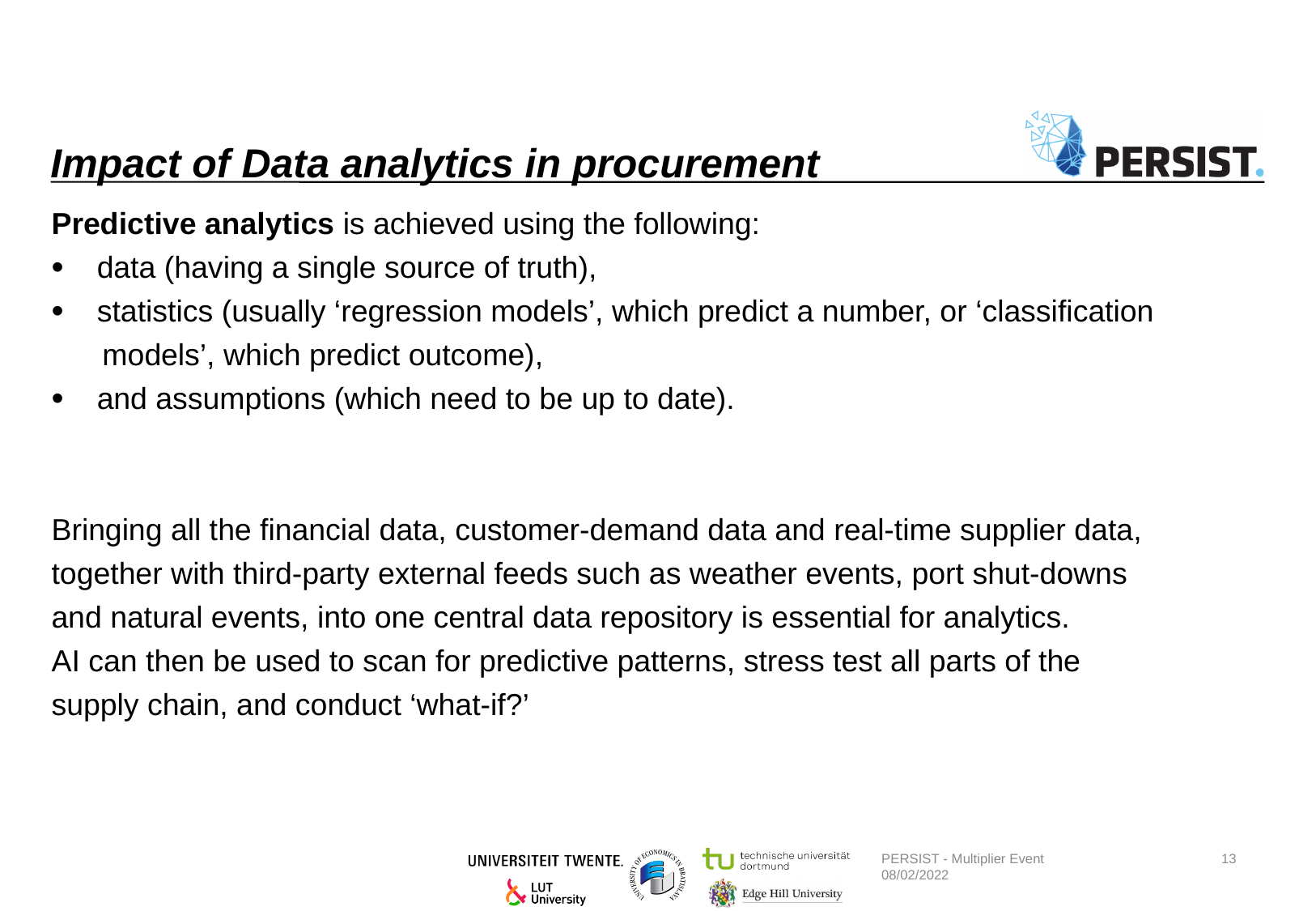

# Impact of Data analytics in procurement
Predictive analytics is achieved using the following:
data (having a single source of truth),
statistics (usually ‘regression models’, which predict a number, or ‘classification
      models’, which predict outcome),
and assumptions (which need to be up to date).

Bringing all the financial data, customer-demand data and real-time supplier data,
together with third-party external feeds such as weather events, port shut-downs
and natural events, into one central data repository is essential for analytics.
AI can then be used to scan for predictive patterns, stress test all parts of the
supply chain, and conduct ‘what-if?’